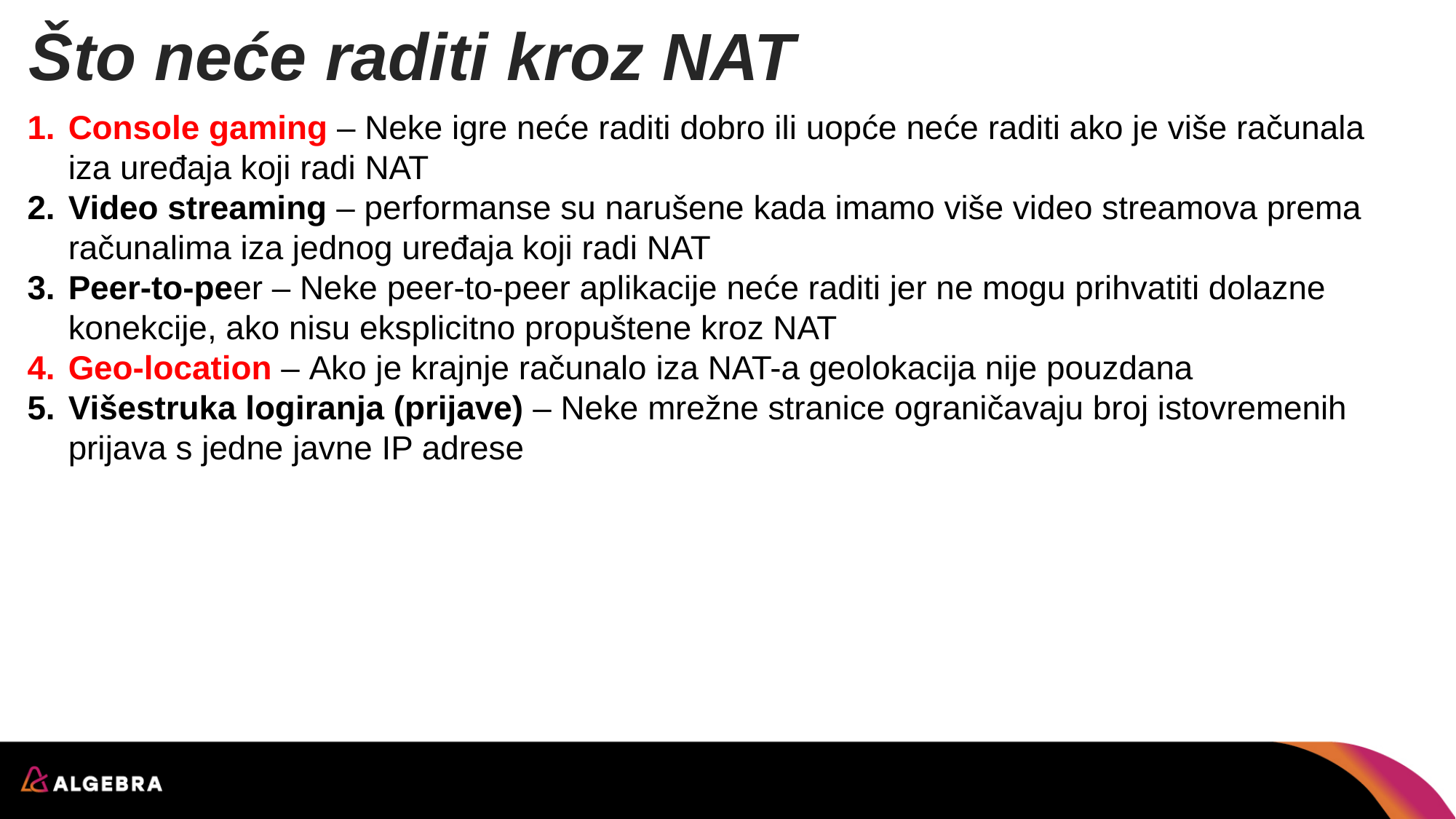

# Što neće raditi kroz NAT
Console gaming – Neke igre neće raditi dobro ili uopće neće raditi ako je više računala iza uređaja koji radi NAT
Video streaming – performanse su narušene kada imamo više video streamova prema računalima iza jednog uređaja koji radi NAT
Peer-to-peer – Neke peer-to-peer aplikacije neće raditi jer ne mogu prihvatiti dolazne konekcije, ako nisu eksplicitno propuštene kroz NAT
Geo-location – Ako je krajnje računalo iza NAT-a geolokacija nije pouzdana
Višestruka logiranja (prijave) – Neke mrežne stranice ograničavaju broj istovremenih prijava s jedne javne IP adrese